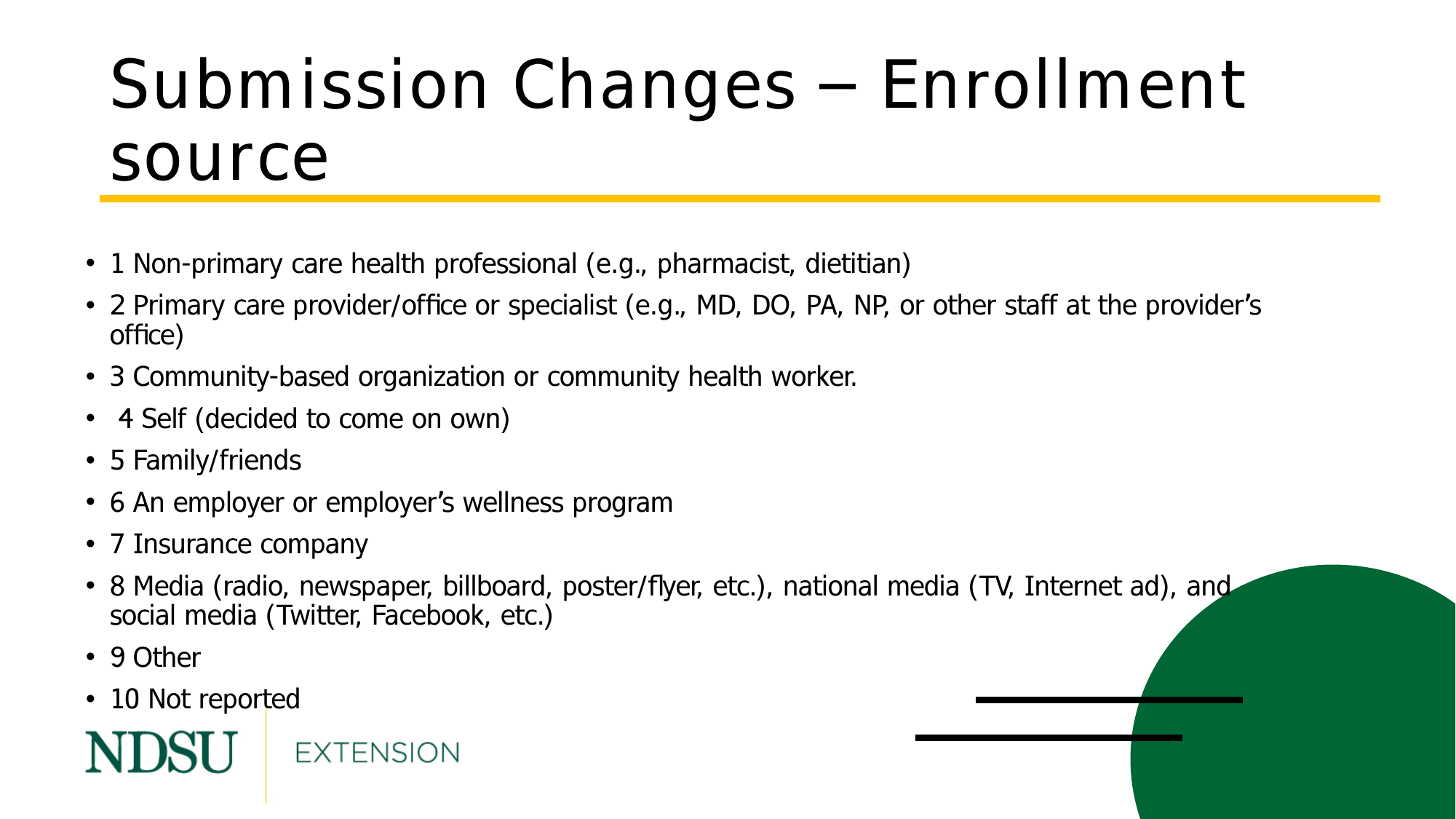

# Submission Changes – Enrollment source

1 Non-primary care health professional (e.g., pharmacist, dietitian)
2 Primary care provider/office or specialist (e.g., MD, DO, PA, NP, or other staff at the provider’s office)
3 Community-based organization or community health worker.
 4 Self (decided to come on own)
5 Family/friends
6 An employer or employer’s wellness program
7 Insurance company
8 Media (radio, newspaper, billboard, poster/flyer, etc.), national media (TV, Internet ad), and social media (Twitter, Facebook, etc.)
9 Other
10 Not reported